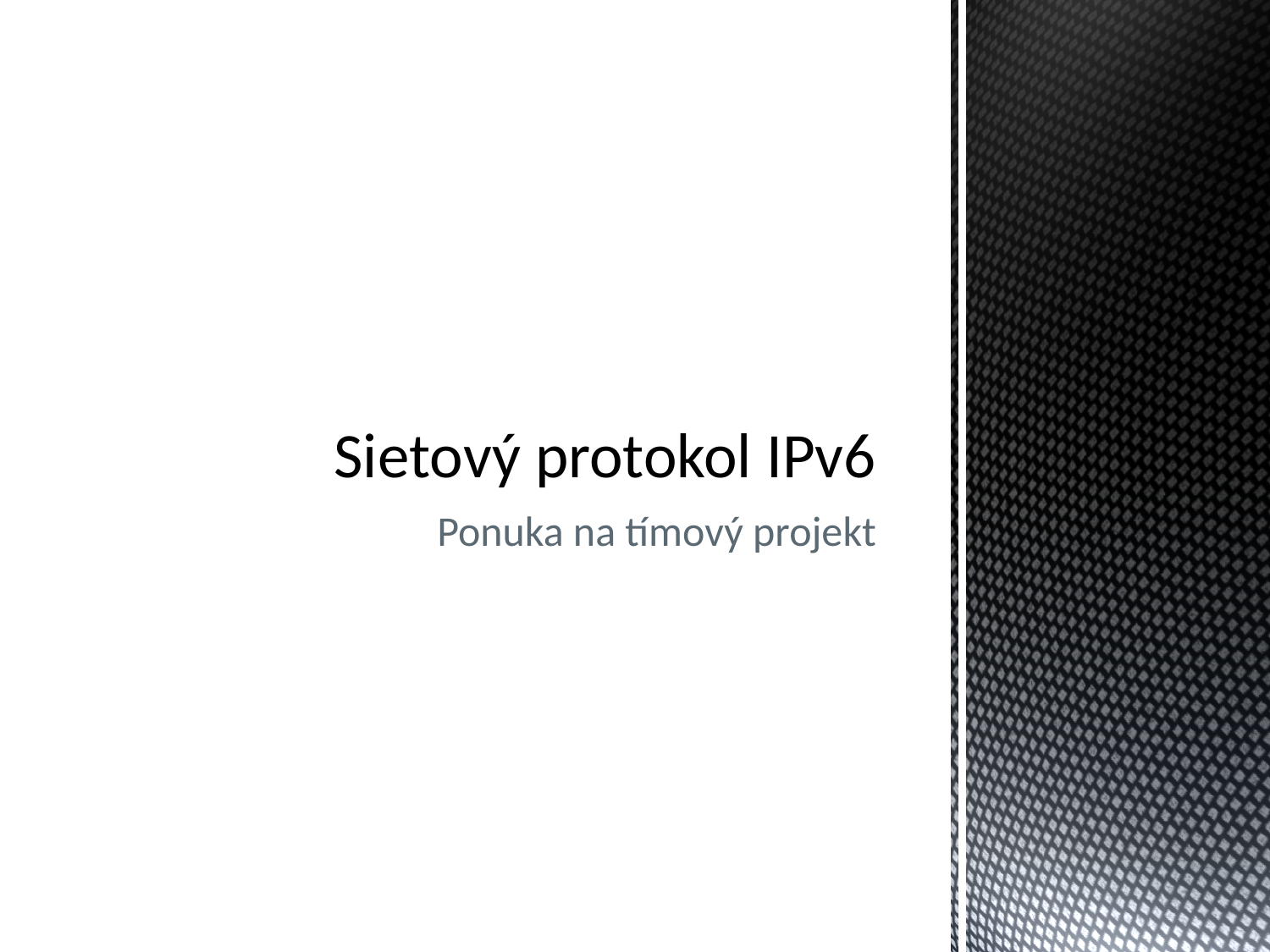

# Sietový protokol IPv6
Ponuka na tímový projekt